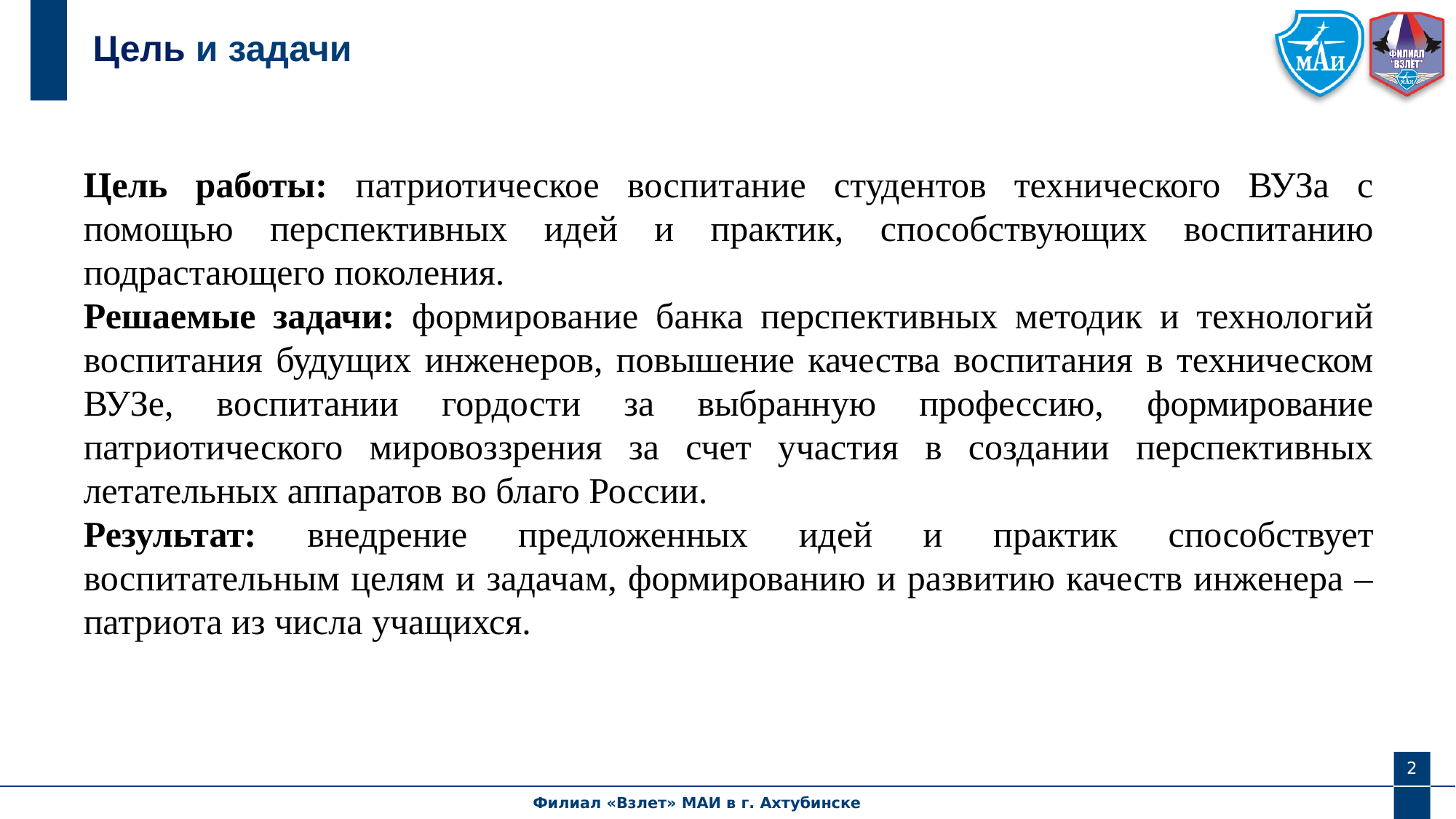

# Цель и задачи
Цель работы: патриотическое воспитание студентов технического ВУЗа с помощью перспективных идей и практик, способствующих воспитанию подрастающего поколения.
Решаемые задачи: формирование банка перспективных методик и технологий воспитания будущих инженеров, повышение качества воспитания в техническом ВУЗе, воспитании гордости за выбранную профессию, формирование патриотического мировоззрения за счет участия в создании перспективных летательных аппаратов во благо России.
Результат: внедрение предложенных идей и практик способствует воспитательным целям и задачам, формированию и развитию качеств инженера – патриота из числа учащихся.